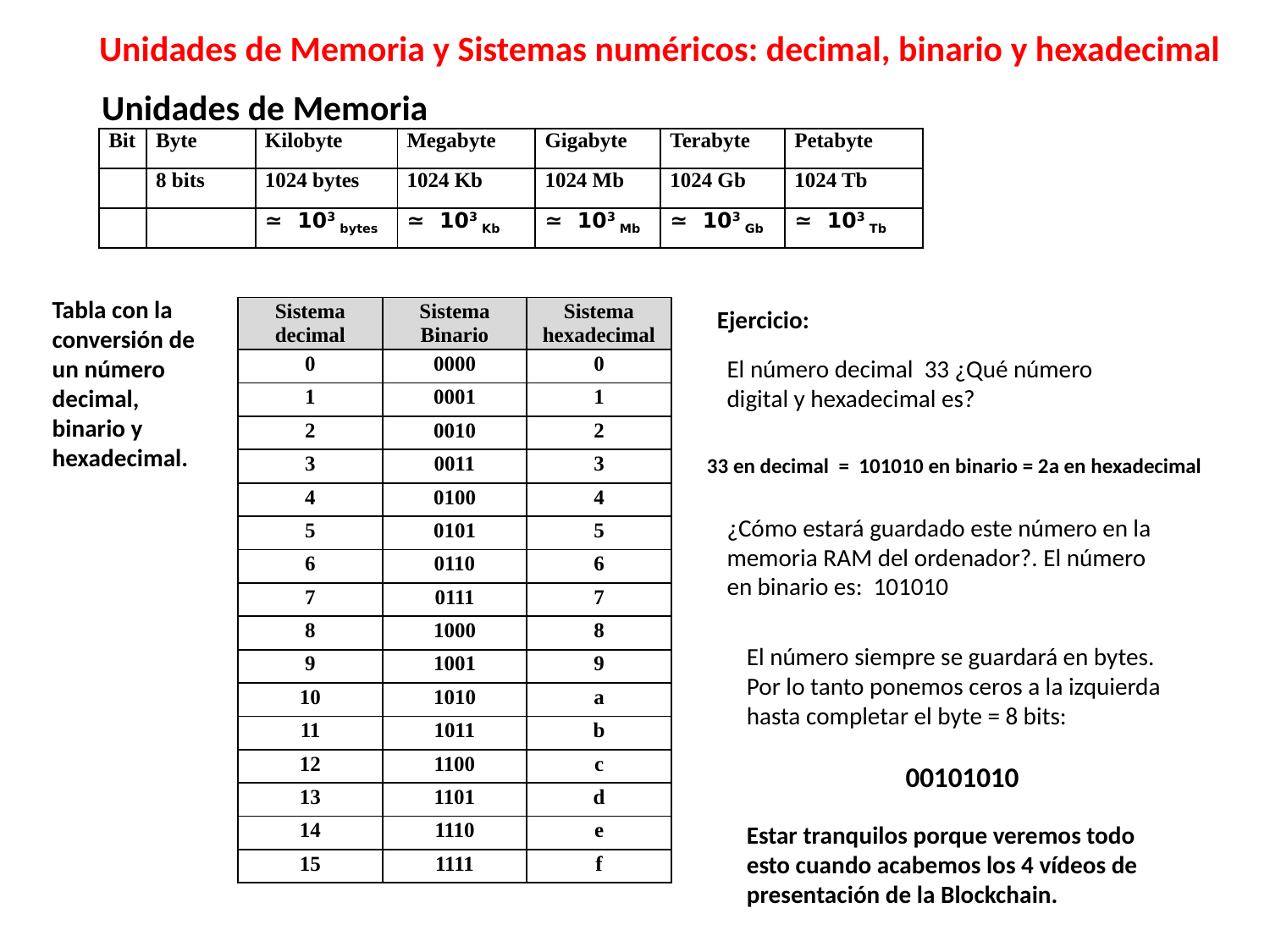

Unidades de Memoria y Sistemas numéricos: decimal, binario y hexadecimal
Unidades de Memoria
| Bit | Byte | Kilobyte | Megabyte | Gigabyte | Terabyte | Petabyte |
| --- | --- | --- | --- | --- | --- | --- |
|  | 8 bits | 1024 bytes | 1024 Kb | 1024 Mb | 1024 Gb | 1024 Tb |
|  |  | ≃ 103 bytes | ≃ 103 Kb | ≃ 103 Mb | ≃ 103 Gb | ≃ 103 Tb |
Tabla con la conversión de un número decimal, binario y hexadecimal.
| Sistema decimal | Sistema Binario | Sistema hexadecimal |
| --- | --- | --- |
| 0 | 0000 | 0 |
| 1 | 0001 | 1 |
| 2 | 0010 | 2 |
| 3 | 0011 | 3 |
| 4 | 0100 | 4 |
| 5 | 0101 | 5 |
| 6 | 0110 | 6 |
| 7 | 0111 | 7 |
| 8 | 1000 | 8 |
| 9 | 1001 | 9 |
| 10 | 1010 | a |
| 11 | 1011 | b |
| 12 | 1100 | c |
| 13 | 1101 | d |
| 14 | 1110 | e |
| 15 | 1111 | f |
Ejercicio:
El número decimal  33 ¿Qué número digital y hexadecimal es?
33 en decimal  =  101010 en binario = 2a en hexadecimal
¿Cómo estará guardado este número en la memoria RAM del ordenador?. El número en binario es:  101010
El número siempre se guardará en bytes. Por lo tanto ponemos ceros a la izquierda hasta completar el byte = 8 bits:

00101010
Estar tranquilos porque veremos todo esto cuando acabemos los 4 vídeos de presentación de la Blockchain.